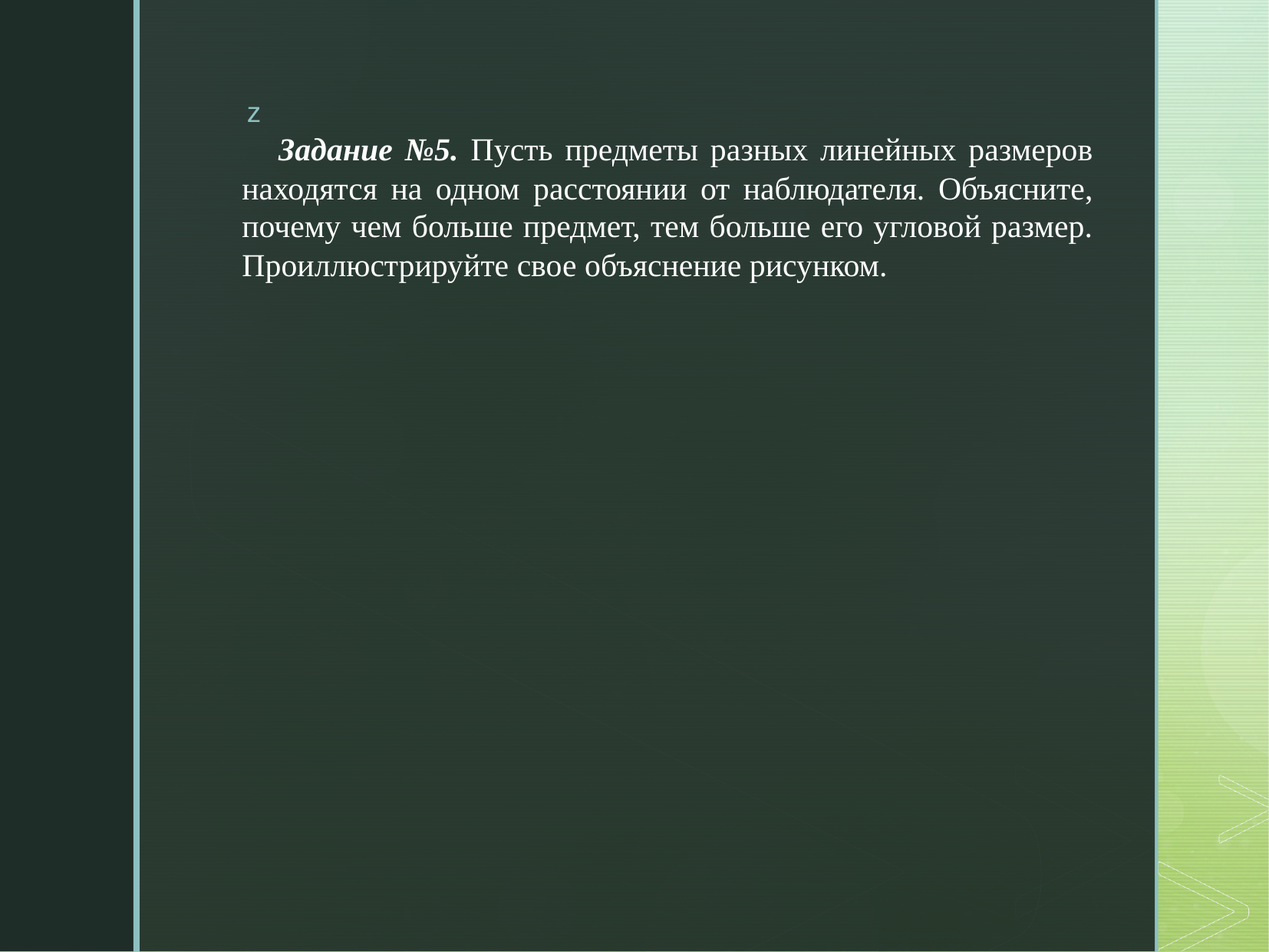

Задание №5. Пусть предметы разных линейных размеров находятся на одном расстоянии от наблюдателя. Объясните, почему чем больше предмет, тем больше его угловой размер. Проиллюстрируйте свое объяснение рисунком.